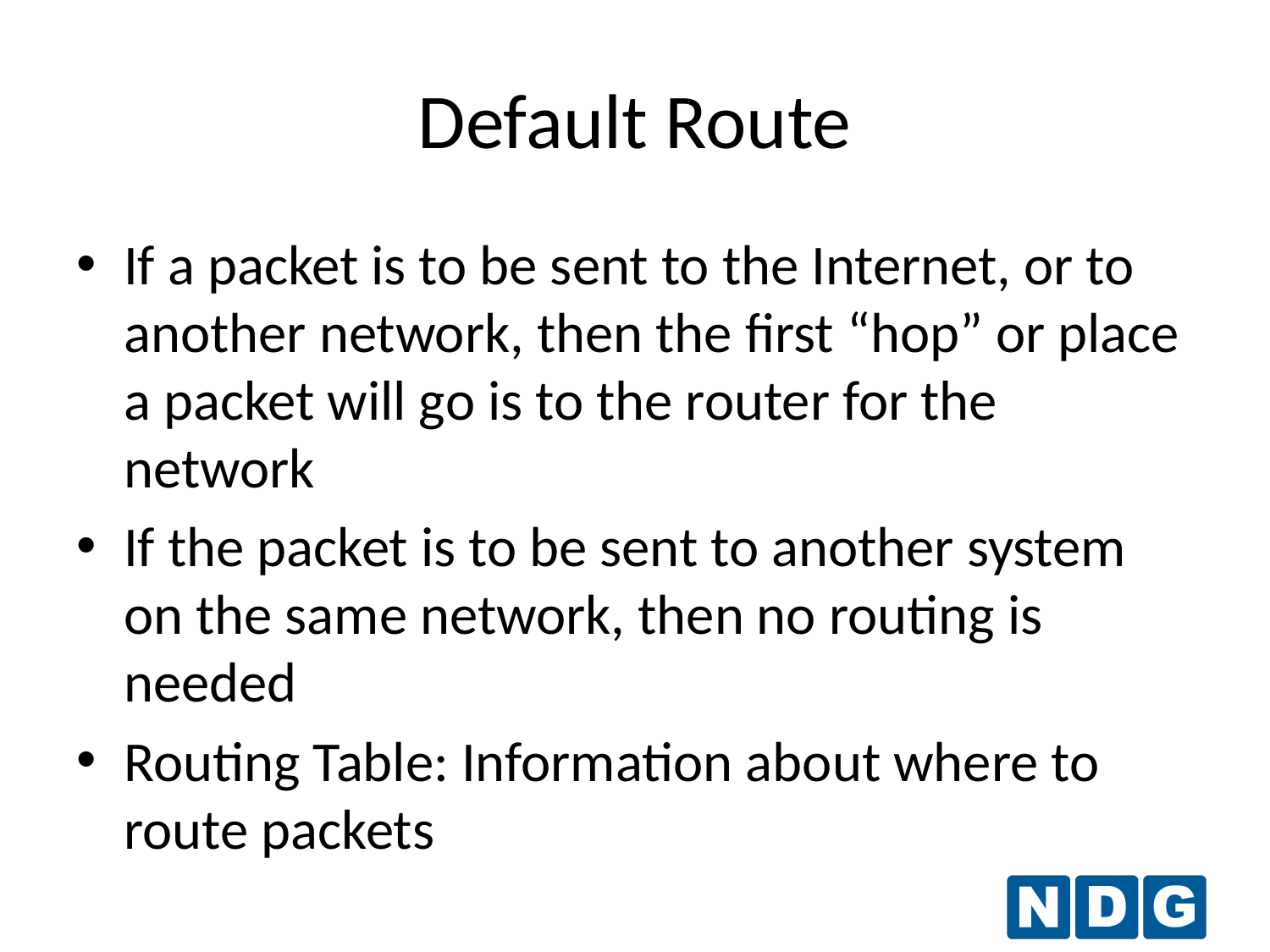

Default Route
If a packet is to be sent to the Internet, or to another network, then the first “hop” or place a packet will go is to the router for the network
If the packet is to be sent to another system on the same network, then no routing is needed
Routing Table: Information about where to route packets